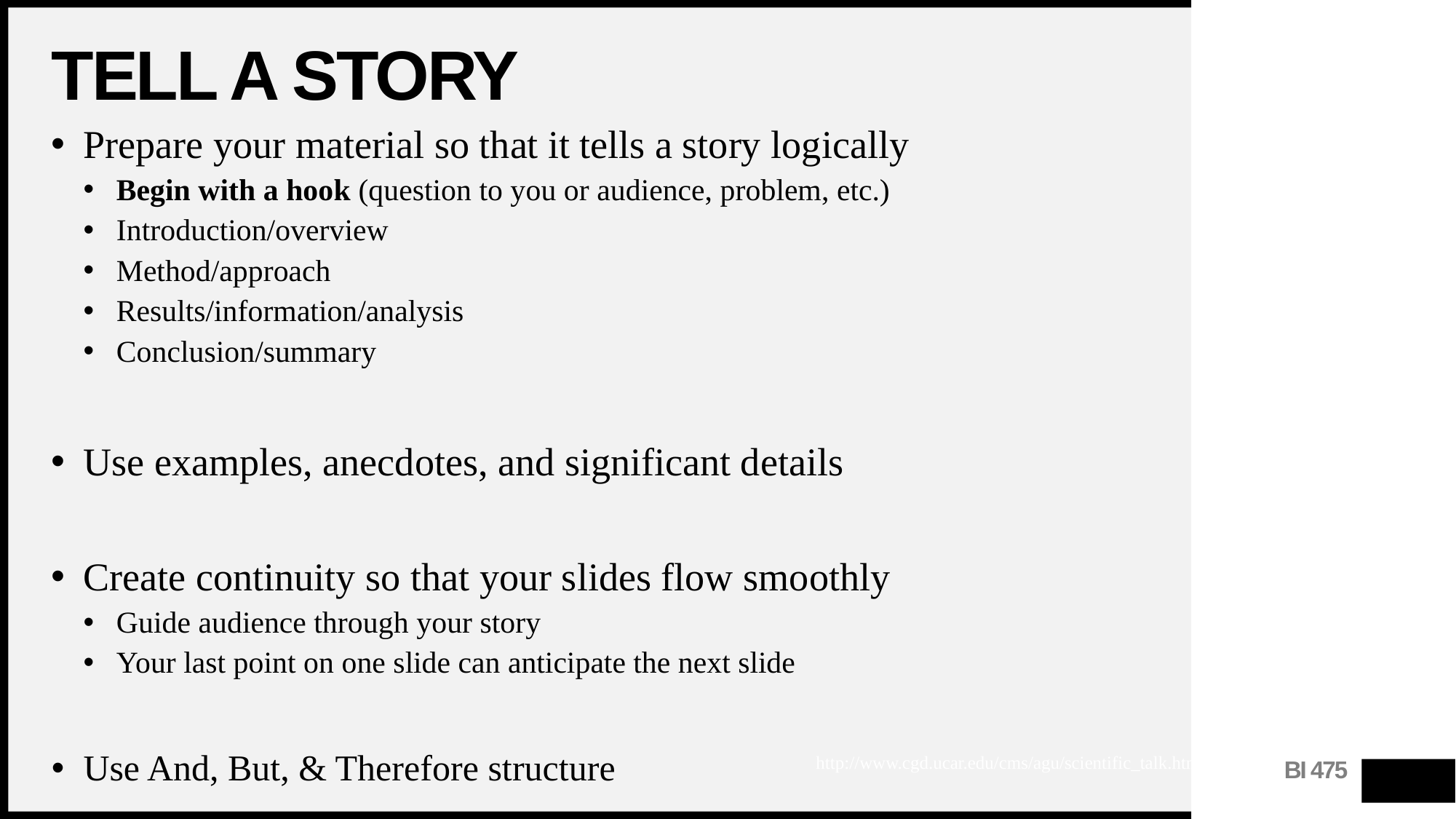

# Tell a Story
Prepare your material so that it tells a story logically
Begin with a hook (question to you or audience, problem, etc.)
Introduction/overview
Method/approach
Results/information/analysis
Conclusion/summary

Use examples, anecdotes, and significant details

Create continuity so that your slides flow smoothly
Guide audience through your story
Your last point on one slide can anticipate the next slide

Use And, But, & Therefore structure
http://www.cgd.ucar.edu/cms/agu/scientific_talk.html